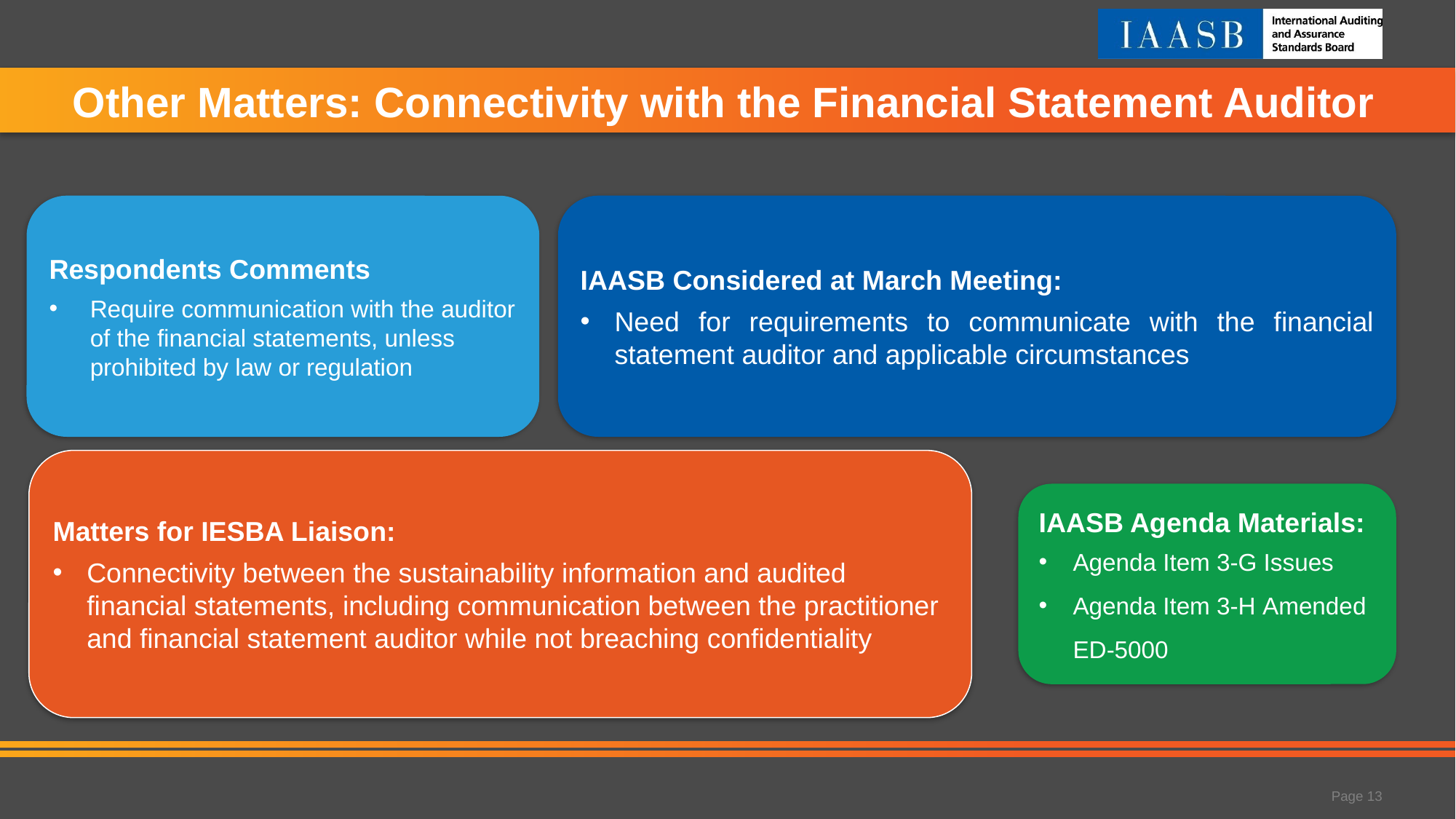

# Other Matters: Connectivity with the Financial Statement Auditor
IAASB Considered at March Meeting:
Need for requirements to communicate with the financial statement auditor and applicable circumstances
Respondents Comments
Require communication with the auditor of the financial statements, unless prohibited by law or regulation
Matters for IESBA Liaison:
Connectivity between the sustainability information and audited financial statements, including communication between the practitioner and financial statement auditor while not breaching confidentiality
IAASB Agenda Materials:
Agenda Item 3-G Issues
Agenda Item 3-H Amended ED-5000
Page 13